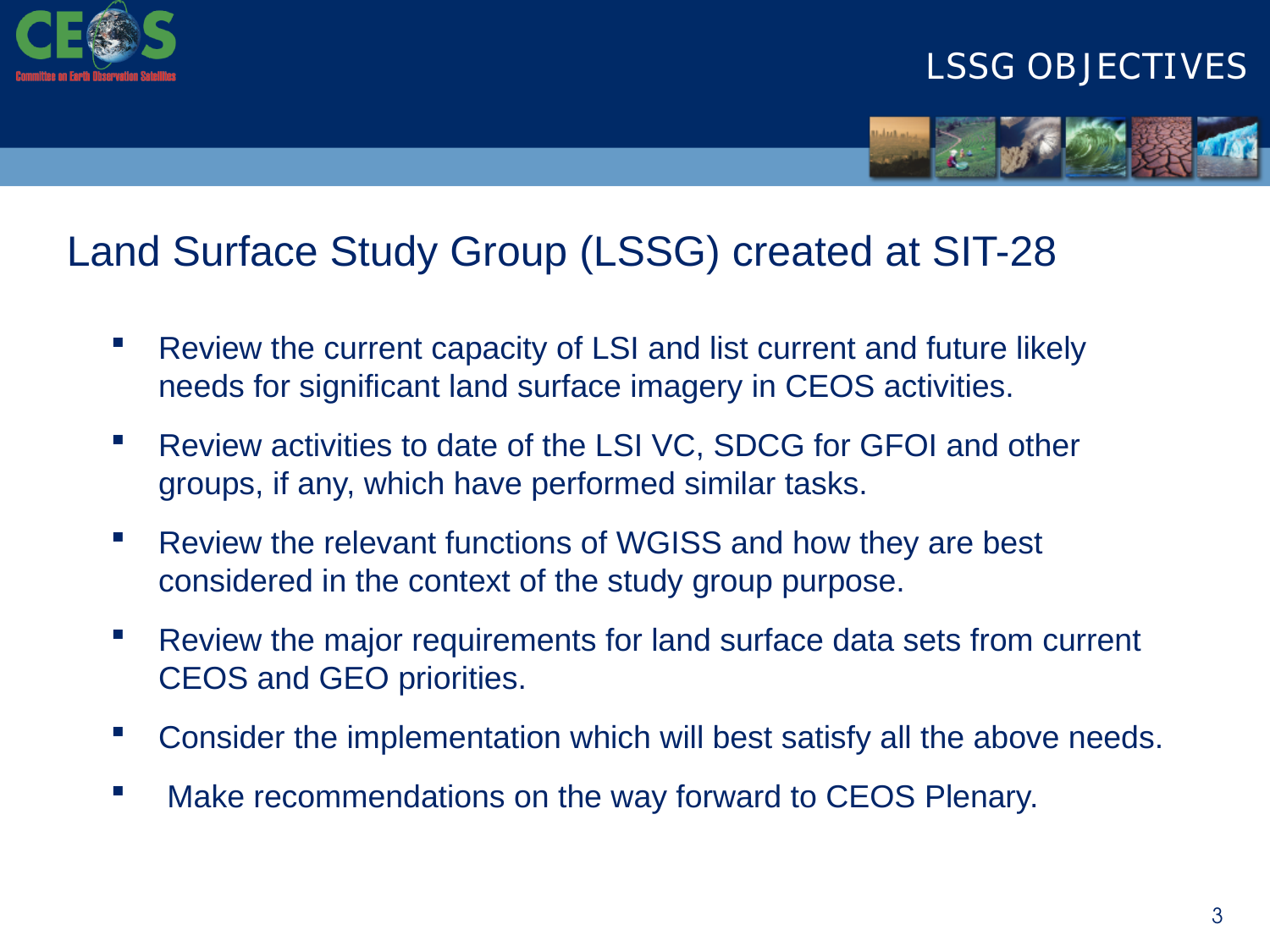

LSSG Objectives
  Land Surface Study Group (LSSG) created at SIT-28

Review the current capacity of LSI and list current and future likely needs for significant land surface imagery in CEOS activities.
Review activities to date of the LSI VC, SDCG for GFOI and other groups, if any, which have performed similar tasks.
Review the relevant functions of WGISS and how they are best considered in the context of the study group purpose.
Review the major requirements for land surface data sets from current CEOS and GEO priorities.
Consider the implementation which will best satisfy all the above needs.
 Make recommendations on the way forward to CEOS Plenary.

3